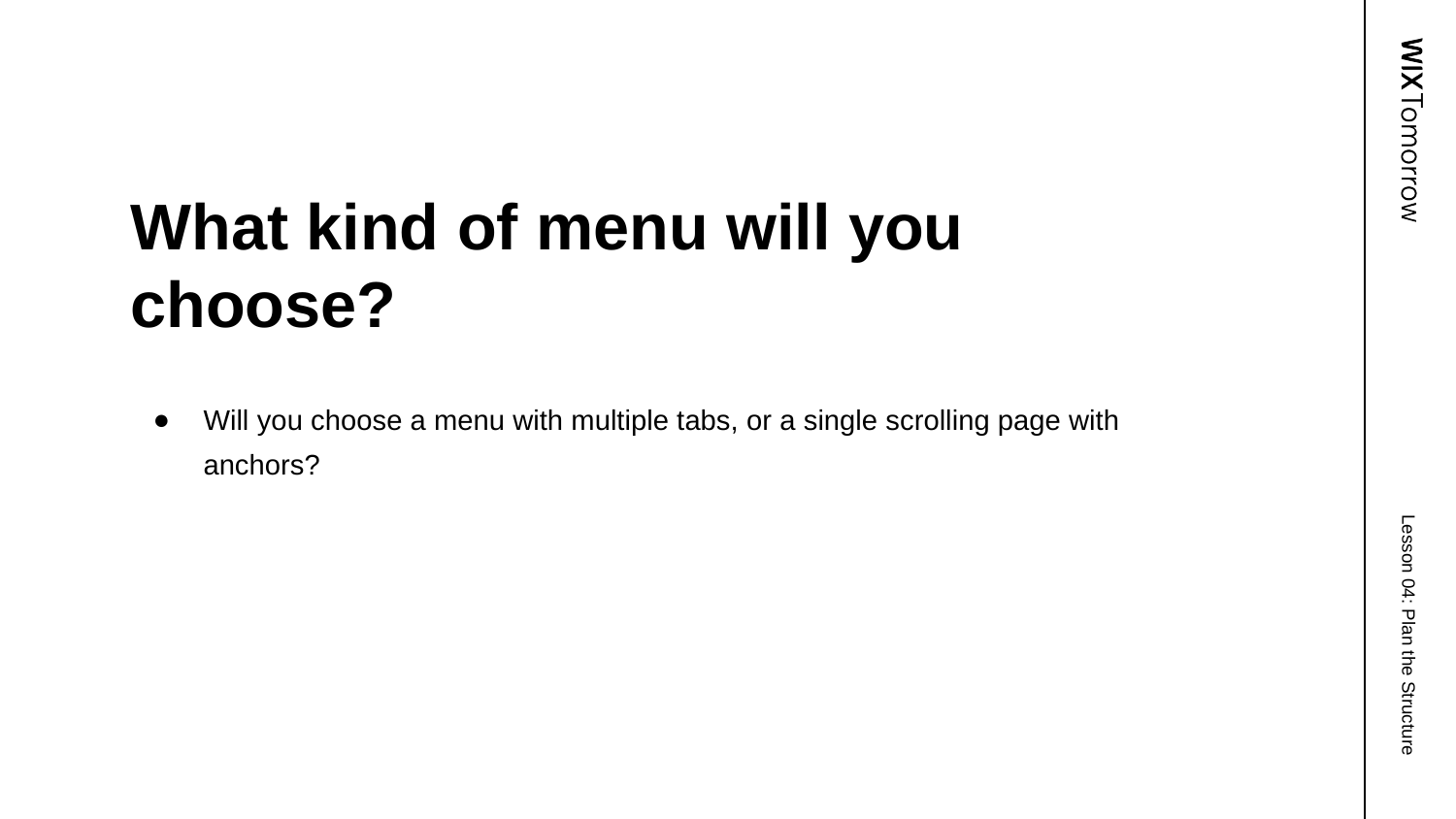

# What kind of menu will you choose?
Will you choose a menu with multiple tabs, or a single scrolling page with anchors?